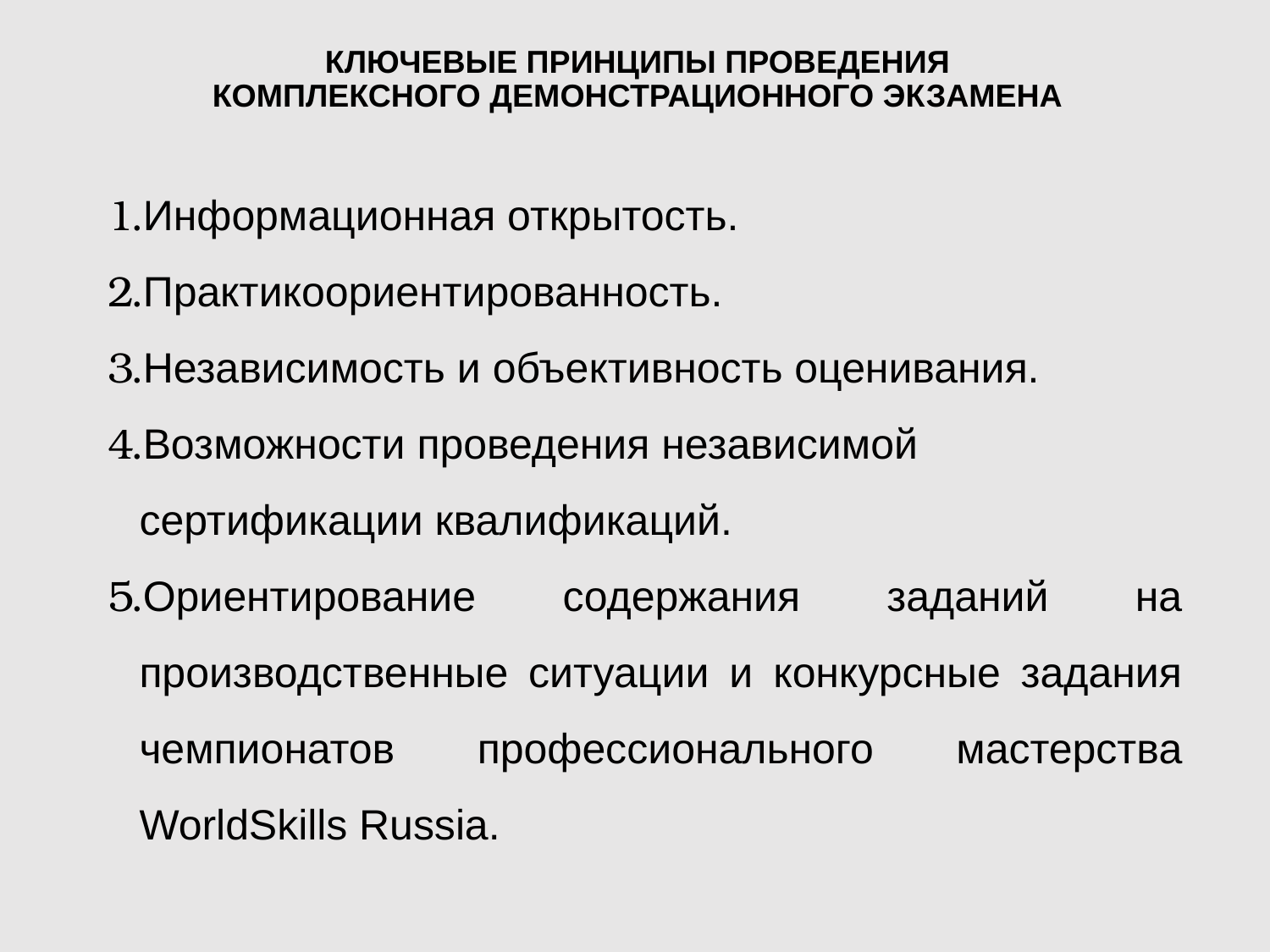

# Ключевые принципы проведения комплексного демонстрационного экзамена
Информационная открытость.
Практикоориентированность.
Независимость и объективность оценивания.
Возможности проведения независимой сертификации квалификаций.
Ориентирование содержания заданий на производственные ситуации и конкурсные задания чемпионатов профессионального мастерства WorldSkills Russia.